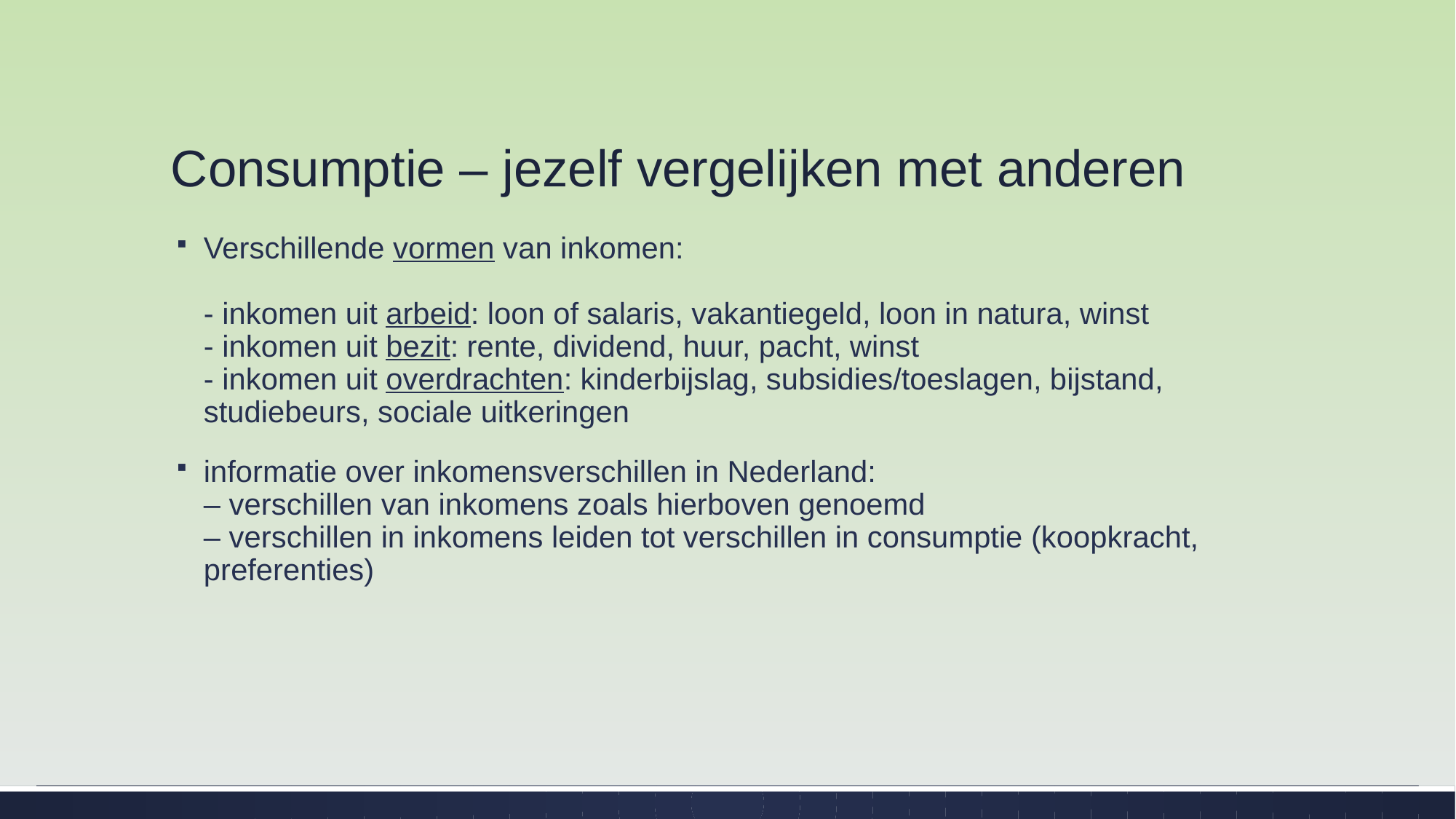

# Consumptie – jezelf vergelijken met anderen
Verschillende vormen van inkomen:
- inkomen uit arbeid: loon of salaris, vakantiegeld, loon in natura, winst
- inkomen uit bezit: rente, dividend, huur, pacht, winst
- inkomen uit overdrachten: kinderbijslag, subsidies/toeslagen, bijstand, studiebeurs, sociale uitkeringen
informatie over inkomensverschillen in Nederland:
– verschillen van inkomens zoals hierboven genoemd
– verschillen in inkomens leiden tot verschillen in consumptie (koopkracht, preferenties)